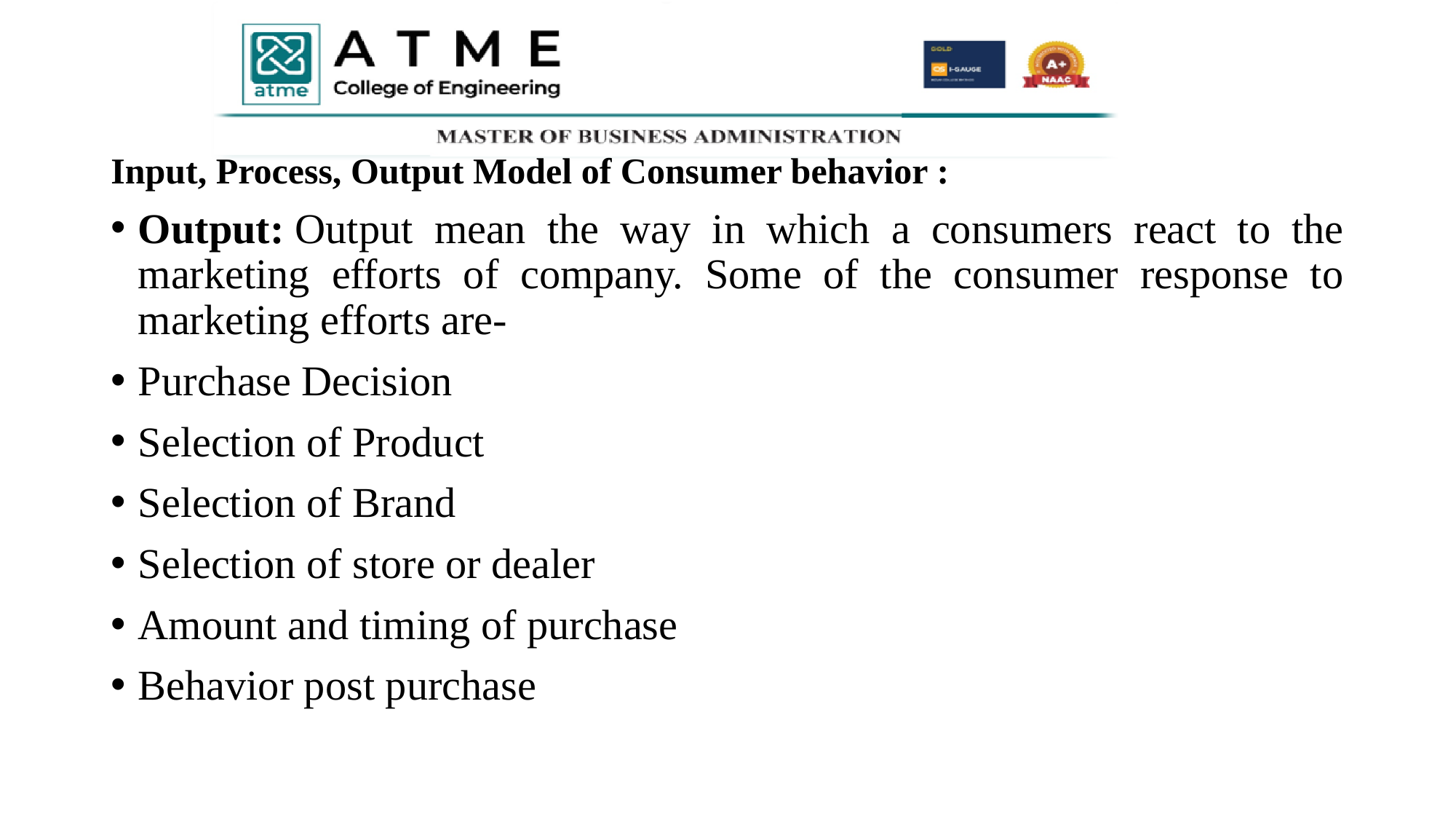

#
Input, Process, Output Model of Consumer behavior :
Output: Output mean the way in which a consumers react to the marketing efforts of company. Some of the consumer response to marketing efforts are-
Purchase Decision
Selection of Product
Selection of Brand
Selection of store or dealer
Amount and timing of purchase
Behavior post purchase